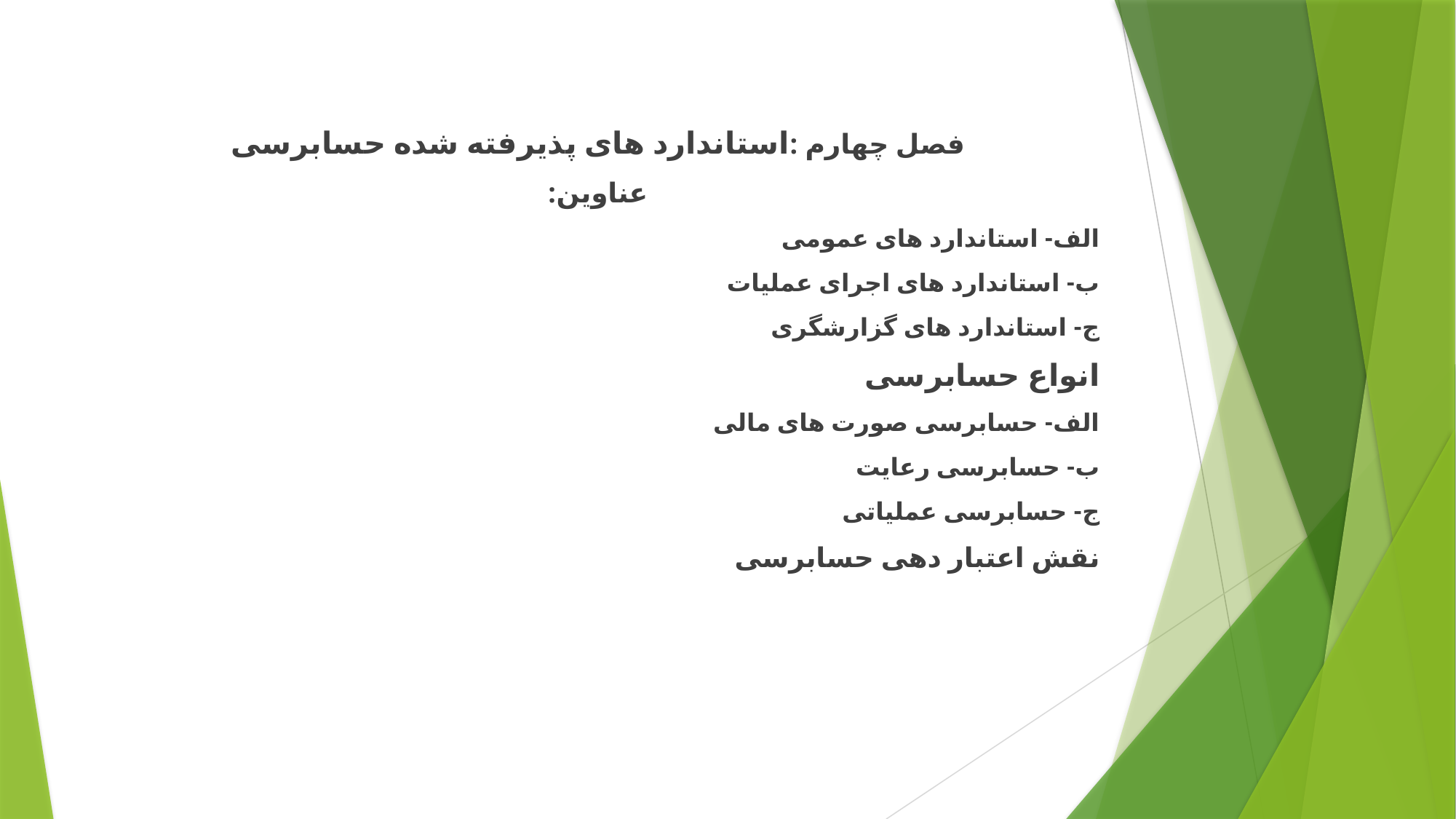

فصل چهارم :استاندارد های پذیرفته شده حسابرسی
عناوین:
الف- استاندارد های عمومی
ب- استاندارد های اجرای عملیات
ج- استاندارد های گزارشگری
انواع حسابرسی
الف- حسابرسی صورت های مالی
ب- حسابرسی رعایت
ج- حسابرسی عملیاتی
نقش اعتبار دهی حسابرسی